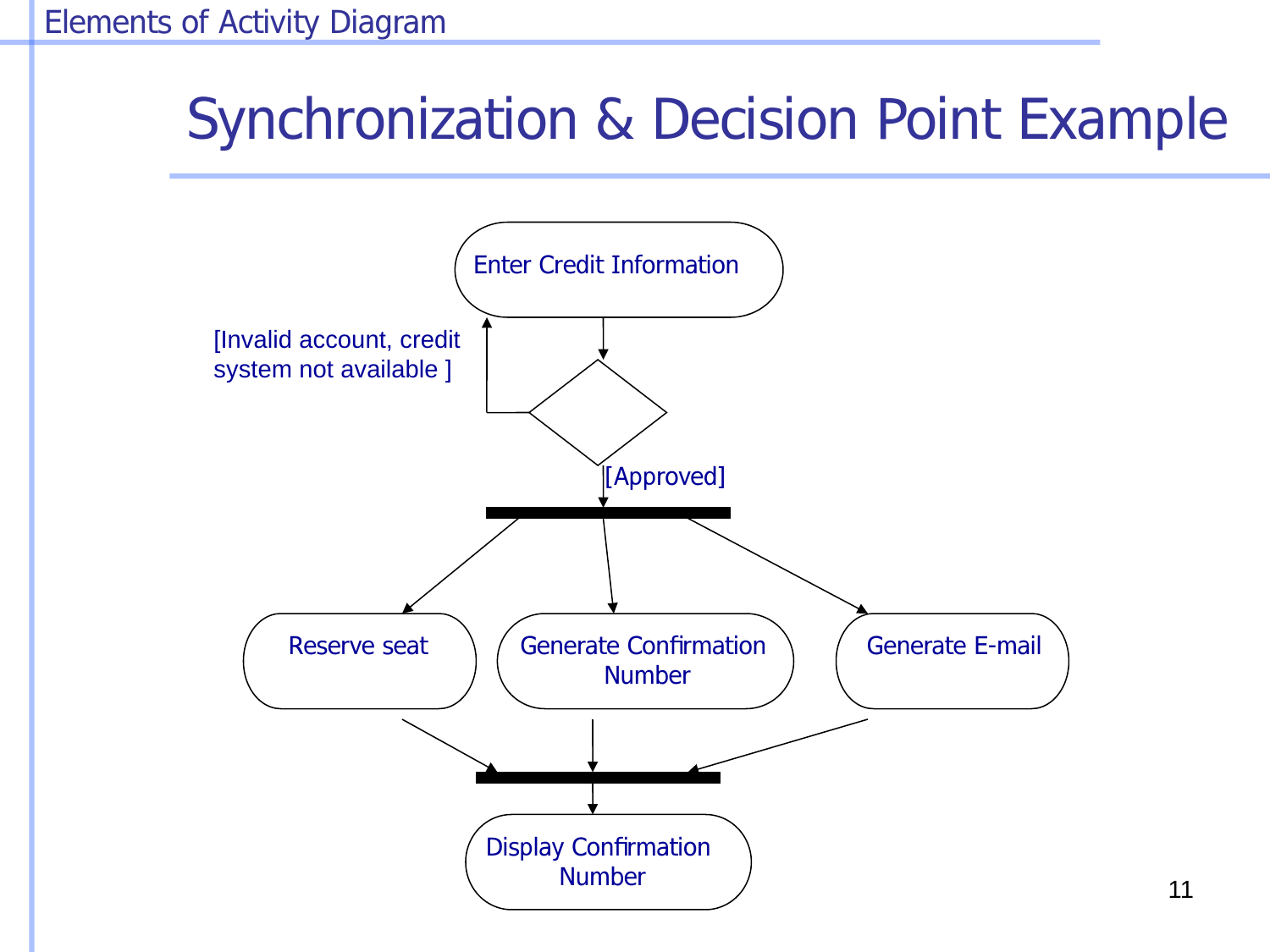

Elements of Activity Diagram

Synchronization & Decision Point Example

Enter Credit Information
[Invalid account, credit system not available ]

[Approved]

Reserve seat
Generate Confirmation
Number
Generate E-mail

Display Confirmation
 Number
11